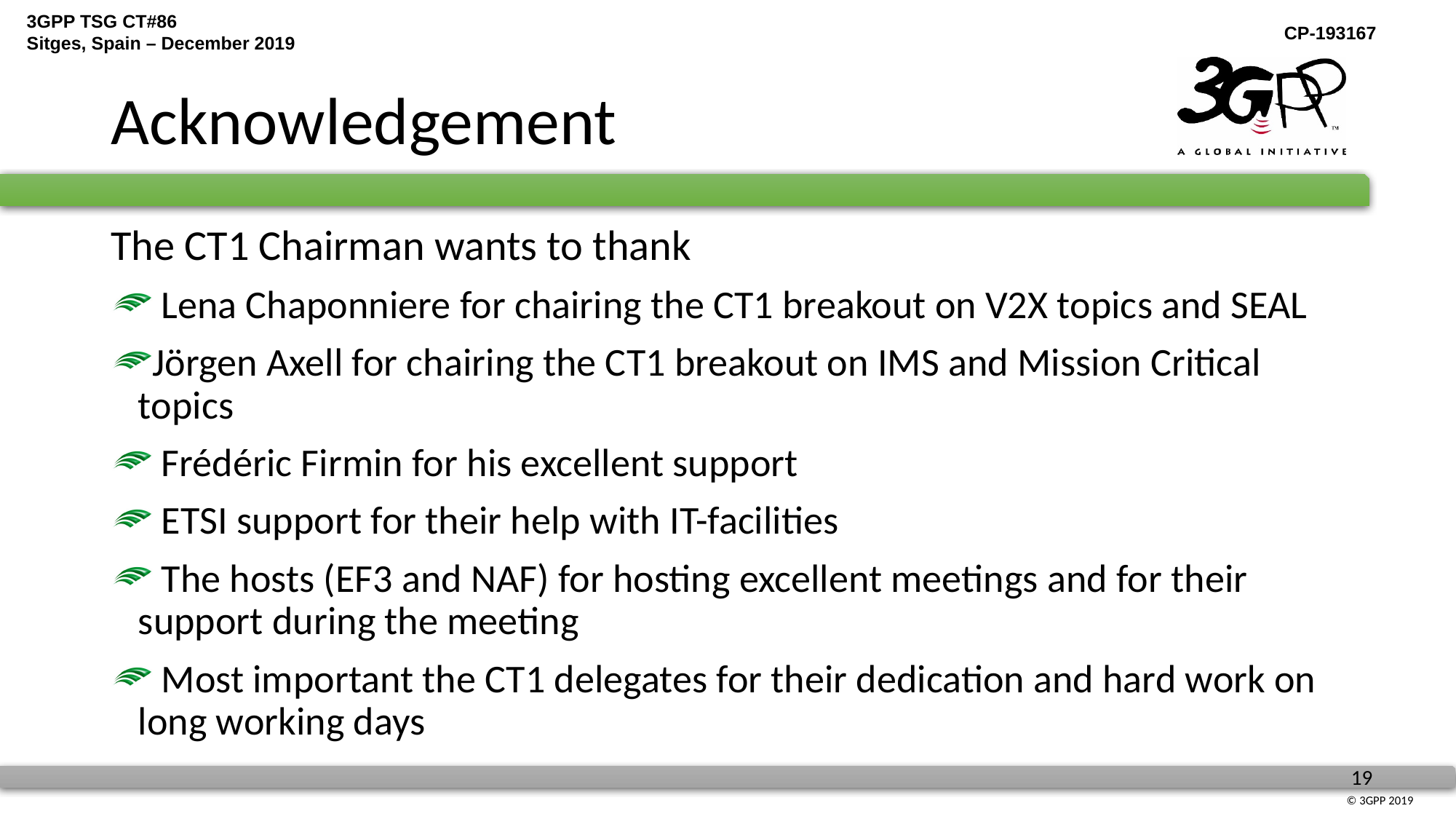

# Acknowledgement
The CT1 Chairman wants to thank
 Lena Chaponniere for chairing the CT1 breakout on V2X topics and SEAL
Jörgen Axell for chairing the CT1 breakout on IMS and Mission Critical topics
 Frédéric Firmin for his excellent support
 ETSI support for their help with IT-facilities
 The hosts (EF3 and NAF) for hosting excellent meetings and for their support during the meeting
 Most important the CT1 delegates for their dedication and hard work on long working days